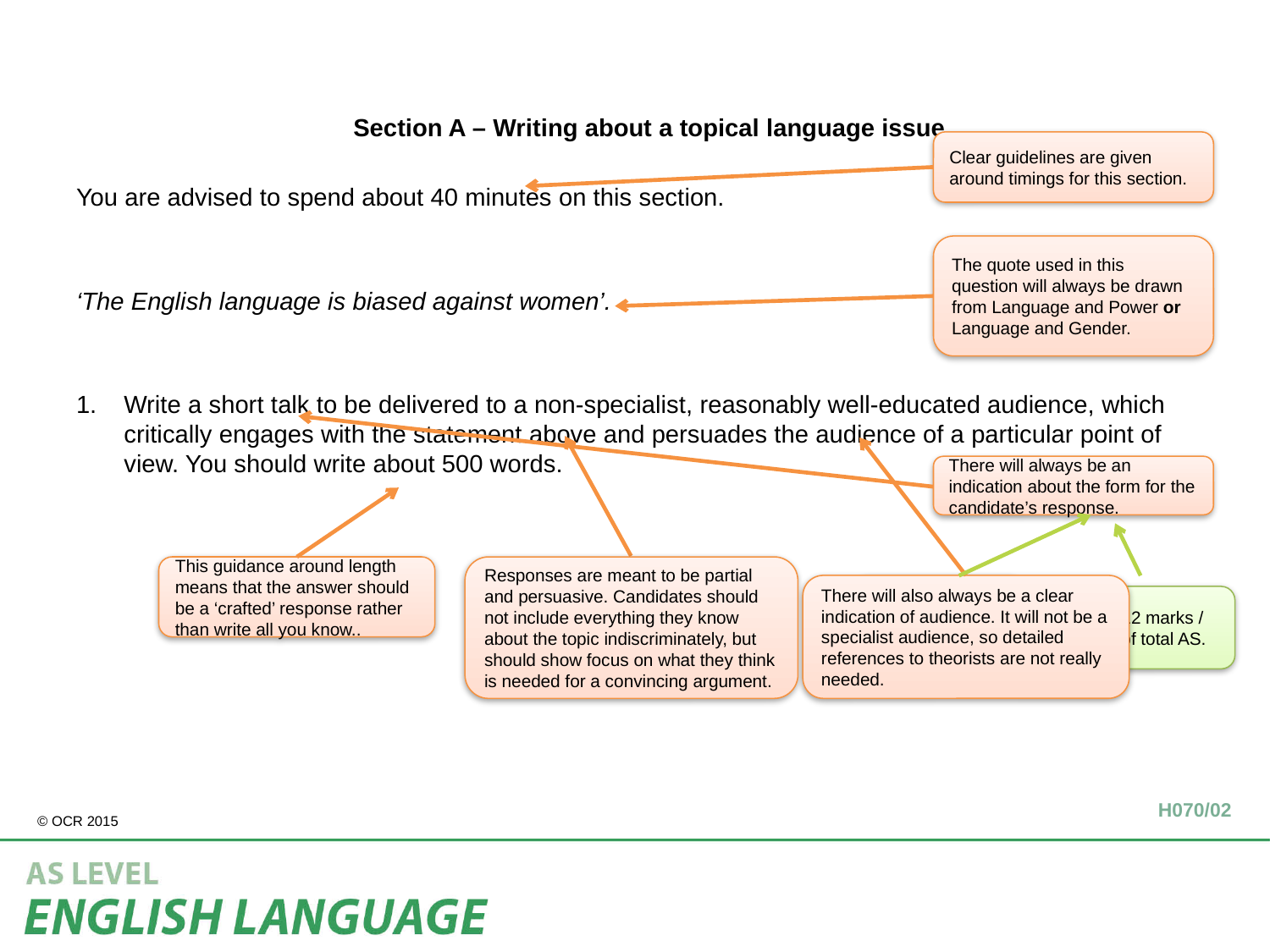

Section A – Writing about a topical language issue

You are advised to spend about 40 minutes on this section.

‘The English language is biased against women’.

Write a short talk to be delivered to a non-specialist, reasonably well-educated audience, which critically engages with the statement above and persuades the audience of a particular point of view. You should write about 500 words.
								[24]
Clear guidelines are given around timings for this section.
The quote used in this question will always be drawn from Language and Power or Language and Gender.
There will always be an indication about the form for the candidate’s response.
This guidance around length means that the answer should be a ‘crafted’ response rather than write all you know..
Responses are meant to be partial and persuasive. Candidates should not include everything they know about the topic indiscriminately, but should show focus on what they think is needed for a convincing argument.

There will also always be a clear indication of audience. It will not be a specialist audience, so detailed references to theorists are not really needed.

AO2 12 marks / 10% of total AS.

AO5 12 marks / 10% of total AS.